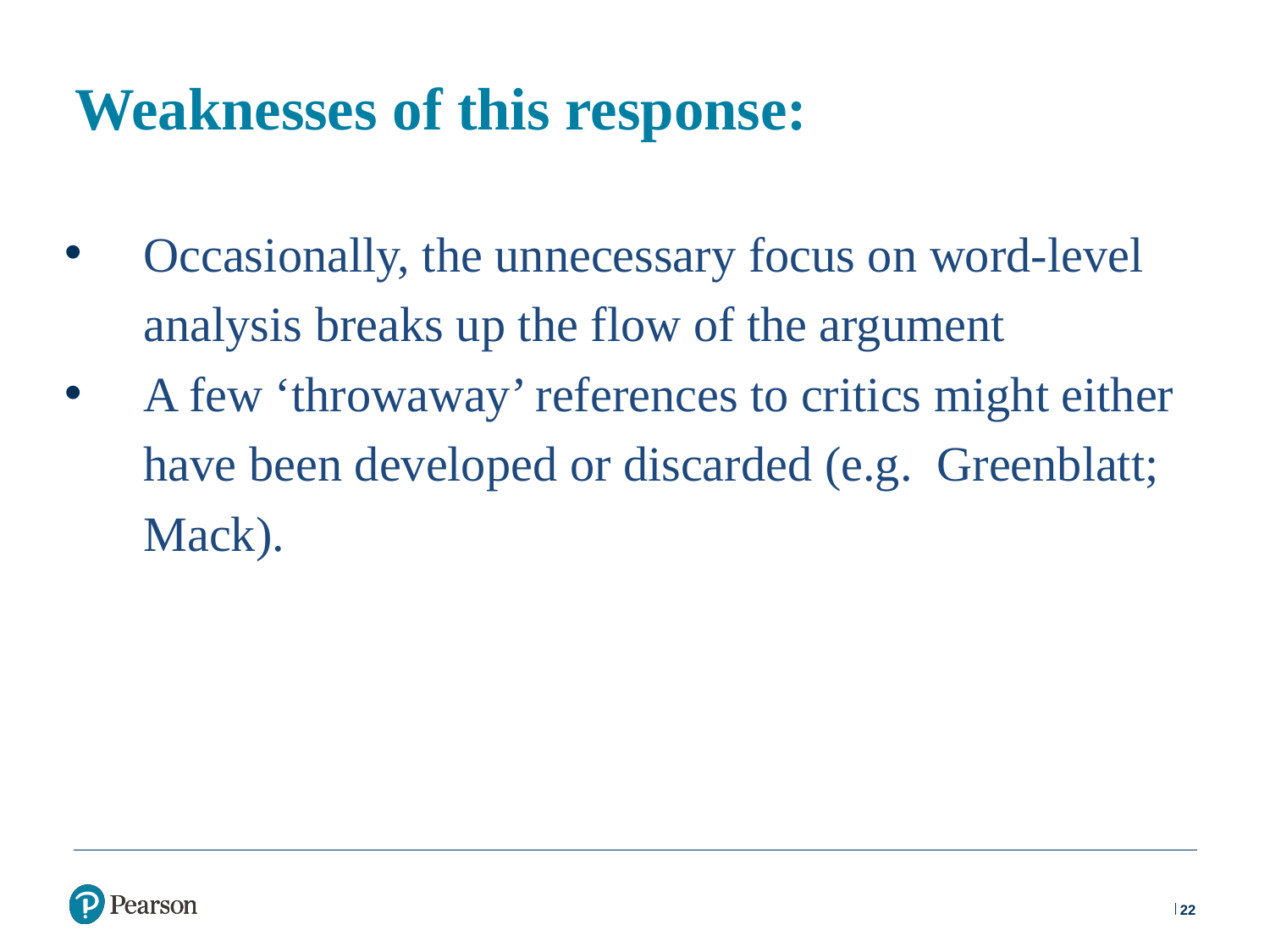

# Weaknesses of this response:
Occasionally, the unnecessary focus on word-level analysis breaks up the flow of the argument
A few ‘throwaway’ references to critics might either have been developed or discarded (e.g.  Greenblatt; Mack).

22